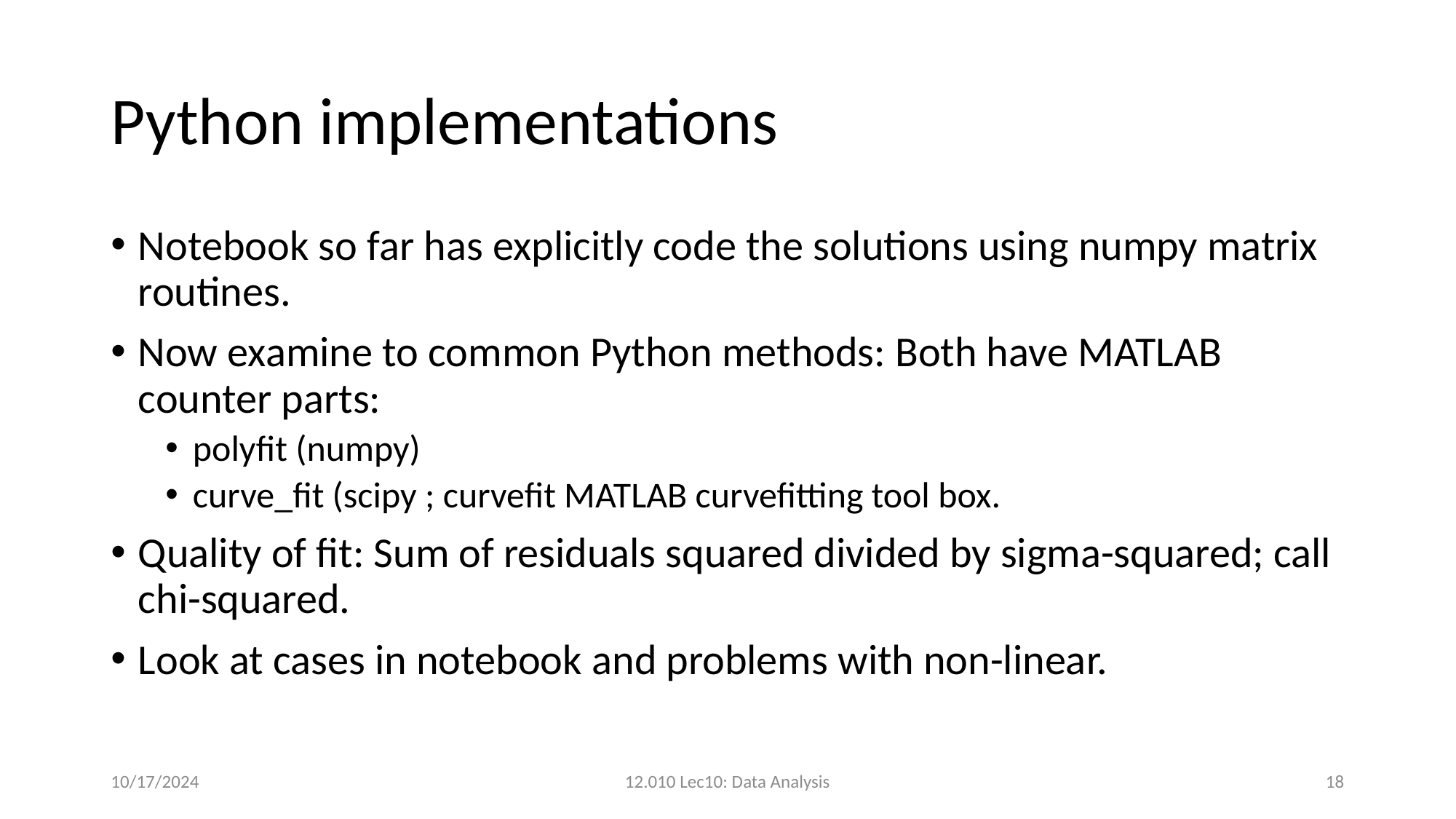

# Python implementations
Notebook so far has explicitly code the solutions using numpy matrix routines.
Now examine to common Python methods: Both have MATLAB counter parts:
polyfit (numpy)
curve_fit (scipy ; curvefit MATLAB curvefitting tool box.
Quality of fit: Sum of residuals squared divided by sigma-squared; call chi-squared.
Look at cases in notebook and problems with non-linear.

10/17/2024
12.010 Lec10: Data Analysis
18